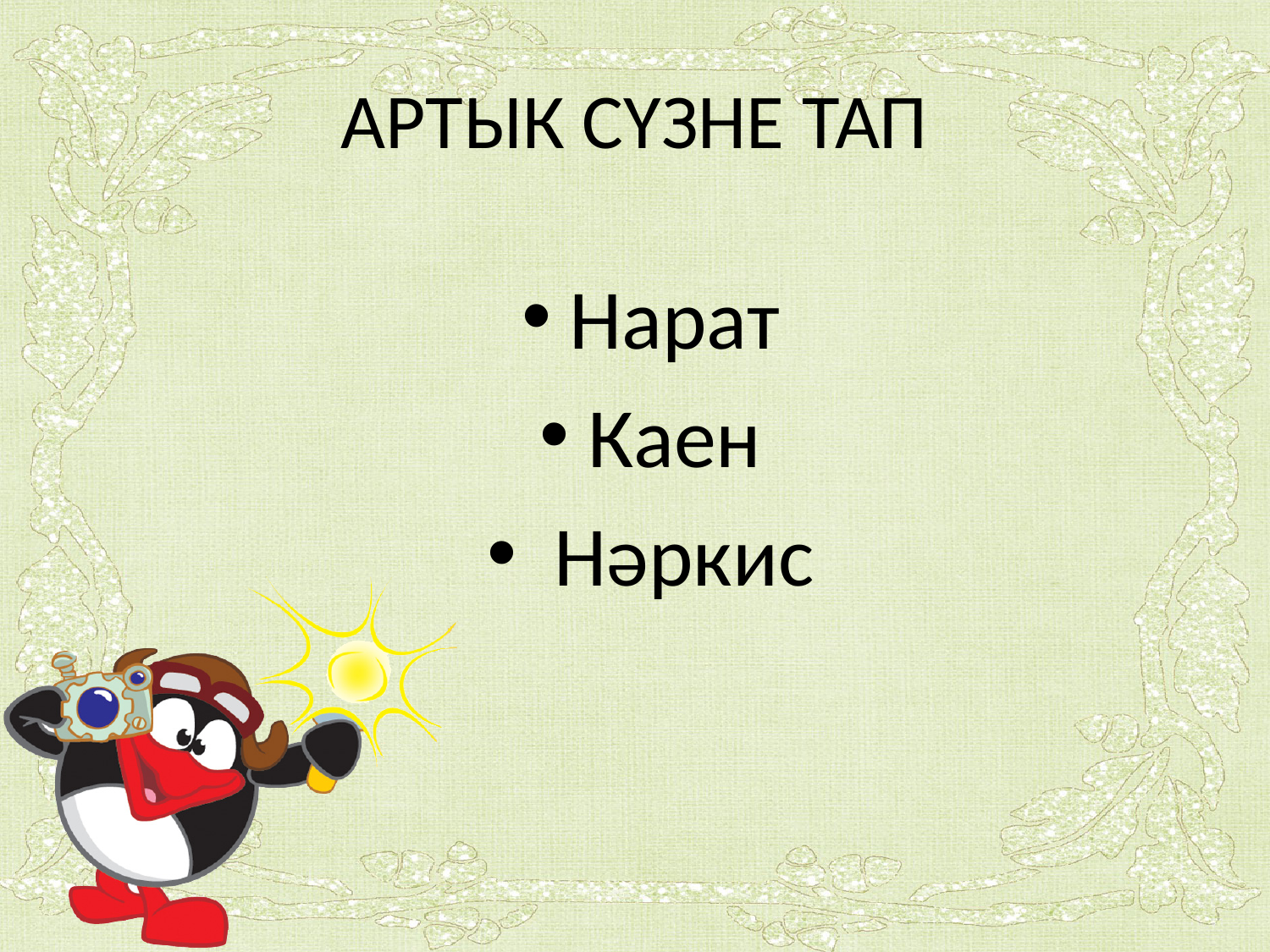

# АРТЫК СҮЗНЕ ТАП
Нарат
Каен
 Нәркис